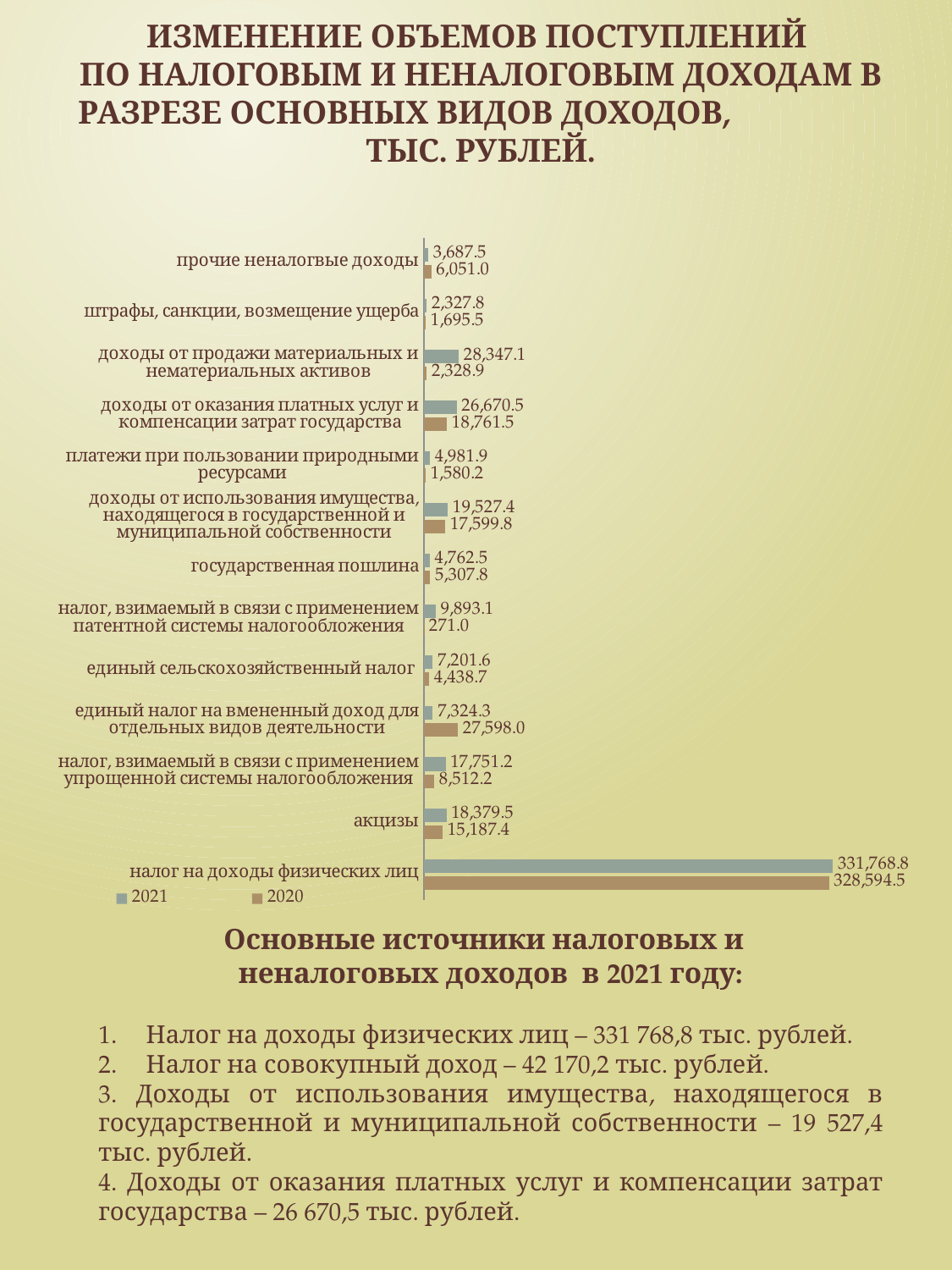

# ИЗМЕНЕНИЕ ОБЪЕМОВ ПОСТУПЛЕНИЙ ПО НАЛОГОВЫМ И НЕНАЛОГОВЫМ ДОХОДАМ В РАЗРЕЗЕ ОСНОВНЫХ ВИДОВ ДОХОДОВ,                    тыс. рублей.

### Chart

| Category | 2020 | 2021 |
|---|---|---|
| налог на доходы физических лиц | 328594.5 | 331768.8 |
| акцизы | 15187.4 | 18379.5 |
| налог, взимаемый в связи с применением упрощенной системы налогообложения | 8512.2 | 17751.2 |
| единый налог на вмененный доход для отдельных видов деятельности | 27598.0 | 7324.3 |
| единый сельскохозяйственный налог  | 4438.7 | 7201.6 |
| налог, взимаемый в связи с применением патентной системы налогообложения | 271.0 | 9893.1 |
| государственная пошлина | 5307.8 | 4762.5 |
| доходы от использования имущества, находящегося в государственной и муниципальной собственности | 17599.8 | 19527.4 |
| платежи при пользовании природными ресурсами | 1580.2 | 4981.9 |
| доходы от оказания платных услуг и компенсации затрат государства | 18761.5 | 26670.5 |
| доходы от продажи материальных и нематериальных активов | 2328.9 | 28347.1 |
| штрафы, санкции, возмещение ущерба | 1695.5 | 2327.8 |
| прочие неналогвые доходы | 6051.0 | 3687.5 |

[unsupported chart]

Основные источники налоговых и
неналоговых доходов  в 2021 году:

Налог на доходы физических лиц – 331 768,8 тыс. рублей.
Налог на совокупный доход – 42 170,2 тыс. рублей.
3. Доходы от использования имущества, находящегося в государственной и муниципальной собственности – 19 527,4 тыс. рублей.
4. Доходы от оказания платных услуг и компенсации затрат государства – 26 670,5 тыс. рублей.